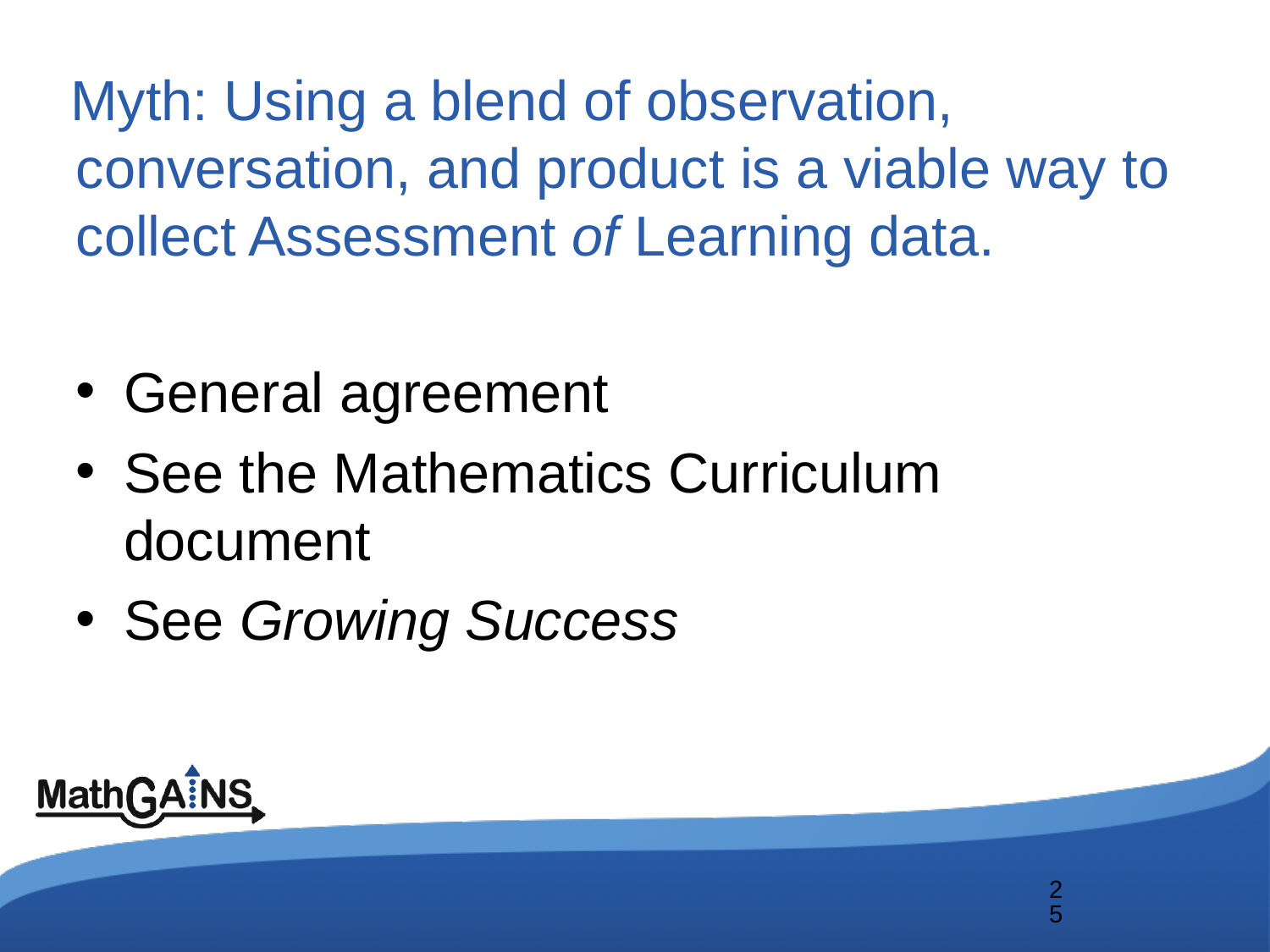

# Myth: Using a blend of observation, conversation, and product is a viable way to collect Assessment of Learning data.
General agreement
See the Mathematics Curriculum document
See Growing Success
25